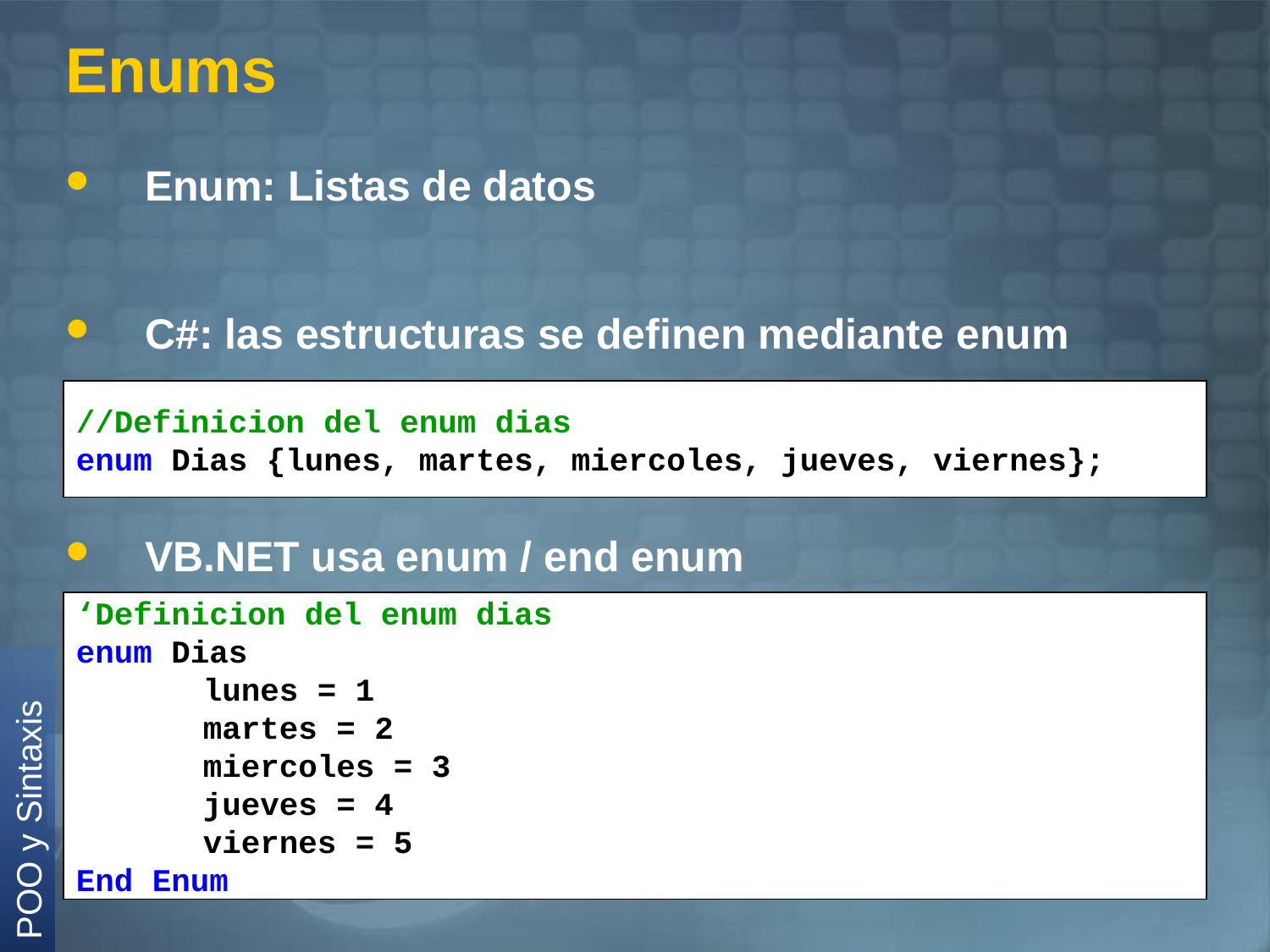

# Enums
Enum: Listas de datos
C#: las estructuras se definen mediante enum
//Definicion del enum dias
enum Dias {lunes, martes, miercoles, jueves, viernes};
VB.NET usa enum / end enum
‘Definicion del enum dias
enum Dias
	lunes = 1
	martes = 2
	miercoles = 3
	jueves = 4
	viernes = 5
End Enum
POO y Sintaxis